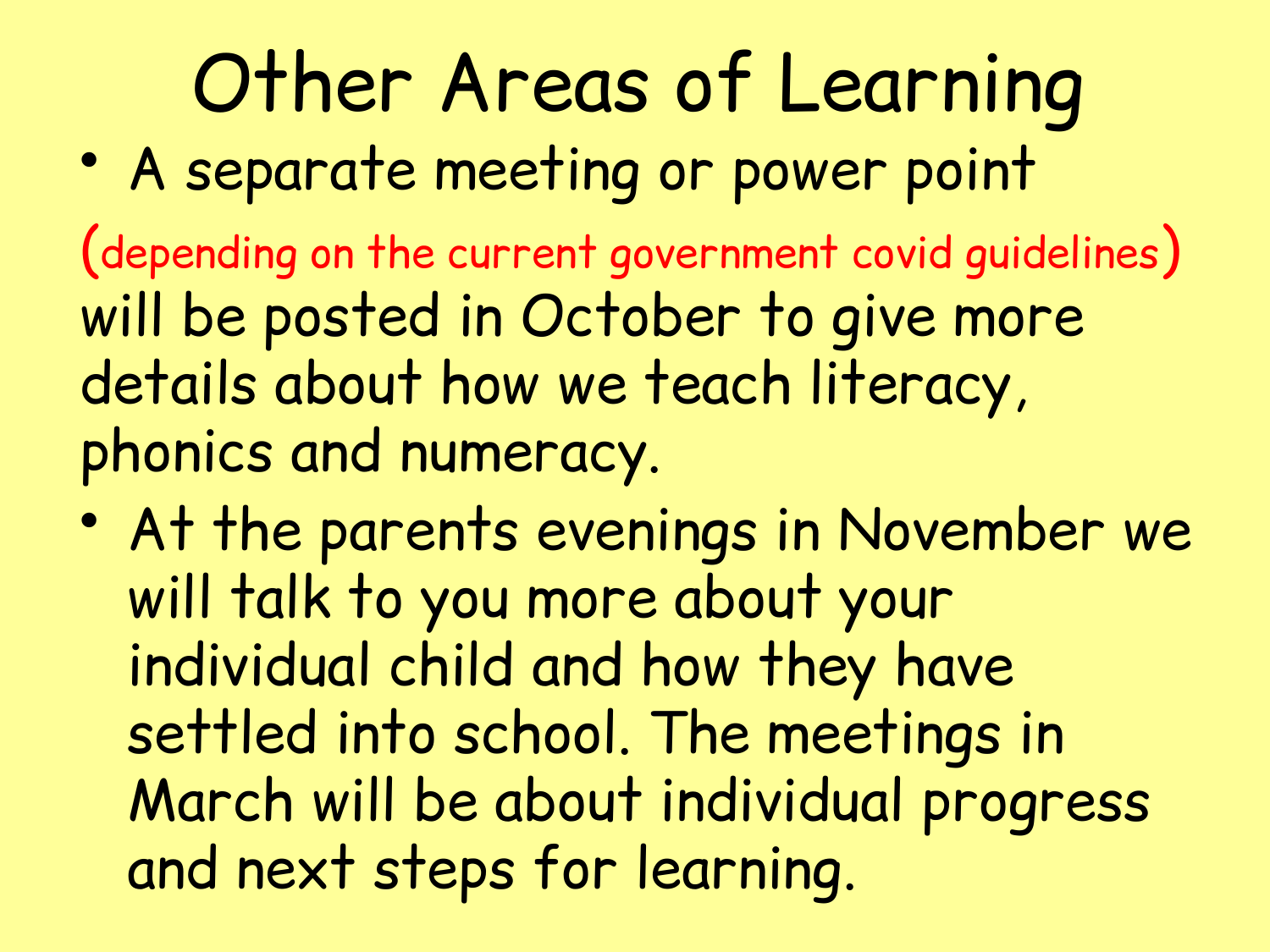

# Other Areas of Learning
A separate meeting or power point
(depending on the current government covid guidelines) will be posted in October to give more details about how we teach literacy, phonics and numeracy.
At the parents evenings in November we will talk to you more about your individual child and how they have settled into school. The meetings in March will be about individual progress and next steps for learning.